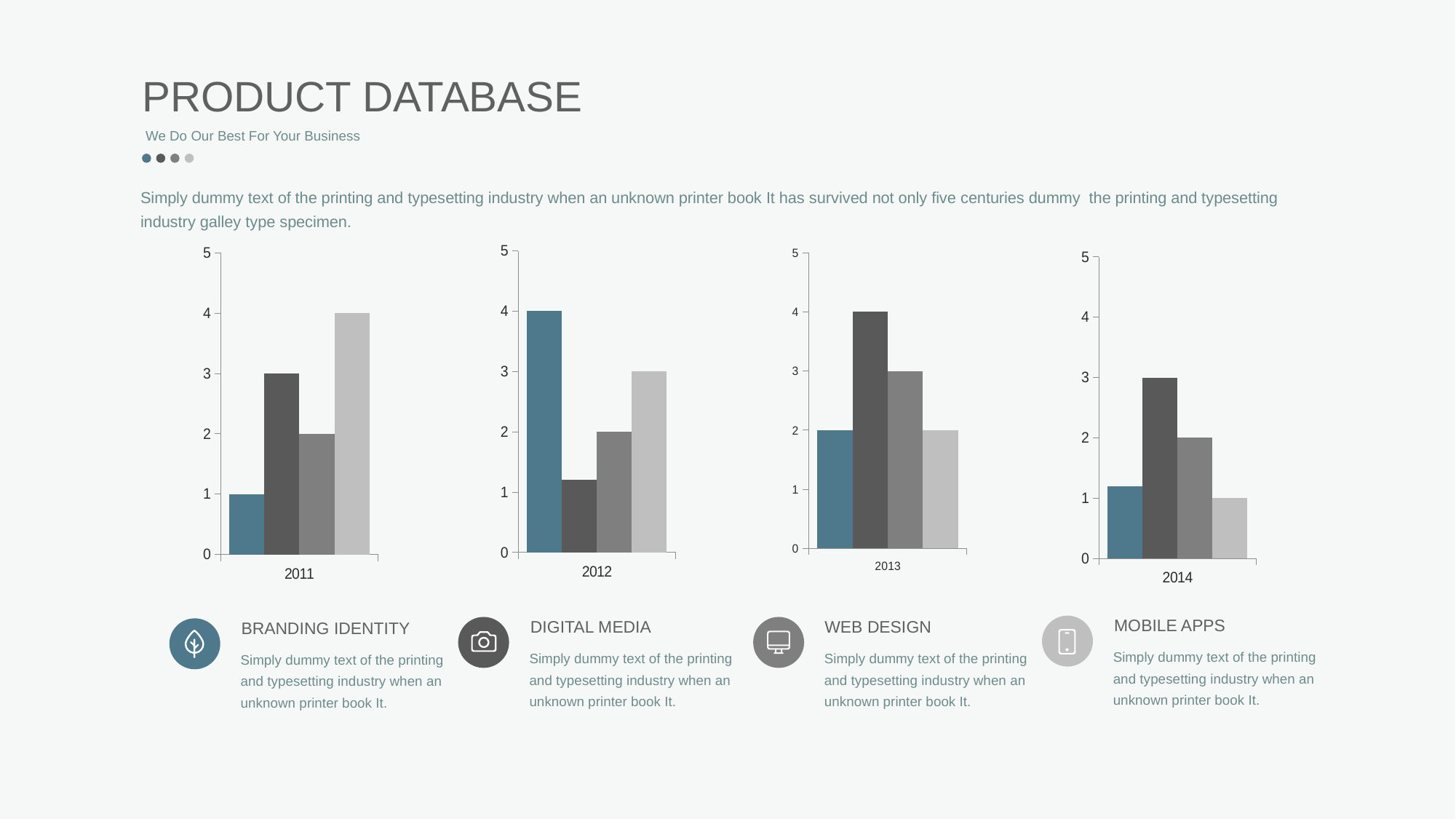

PRODUCT DATABASE
We Do Our Best For Your Business

Simply dummy text of the printing and typesetting industry when an unknown printer book It has survived not only five centuries dummy  the printing and typesetting industry galley type specimen.

### Chart

| Category | Type A | Type B | Column1 | Column2 |
|---|---|---|---|---|
| 2012 | 4.0 | 1.2 | 2.0 | 3.0 |

### Chart

| Category | Type A | Type B | Column1 | Column2 |
|---|---|---|---|---|
| 2011 | 1.0 | 3.0 | 2.0 | 4.0 |

### Chart

| Category | Type A | Type B | Column1 | Column2 |
|---|---|---|---|---|
| 2013 | 2.0 | 4.0 | 3.0 | 2.0 |

### Chart

| Category | Type A | Type B | Column1 | Column2 |
|---|---|---|---|---|
| 2014 | 1.2 | 3.0 | 2.0 | 1.0 |
MOBILE APPS
DIGITAL MEDIA
WEB DESIGN
BRANDING IDENTITY

Simply dummy text of the printing and typesetting industry when an unknown printer book It.
Simply dummy text of the printing and typesetting industry when an unknown printer book It.
Simply dummy text of the printing and typesetting industry when an unknown printer book It.
Simply dummy text of the printing and typesetting industry when an unknown printer book It.